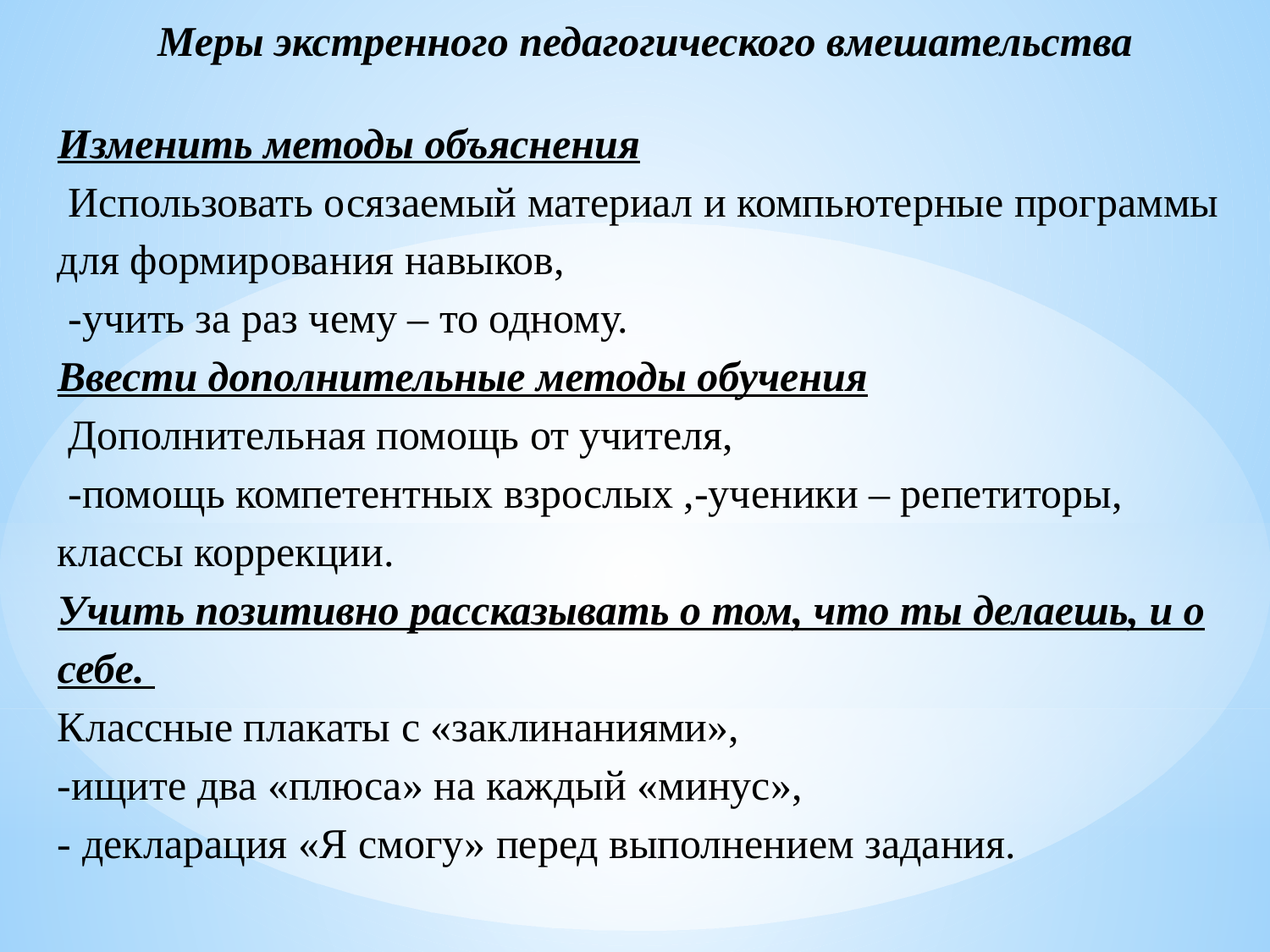

Меры экстренного педагогического вмешательства

Изменить методы объяснения
 Использовать осязаемый материал и компьютерные программы для формирования навыков,
 -учить за раз чему – то одному.
Ввести дополнительные методы обучения
 Дополнительная помощь от учителя,
 -помощь компетентных взрослых ,-ученики – репетиторы,
классы коррекции.
Учить позитивно рассказывать о том, что ты делаешь, и о себе.
Классные плакаты с «заклинаниями»,
-ищите два «плюса» на каждый «минус»,
- декларация «Я смогу» перед выполнением задания.